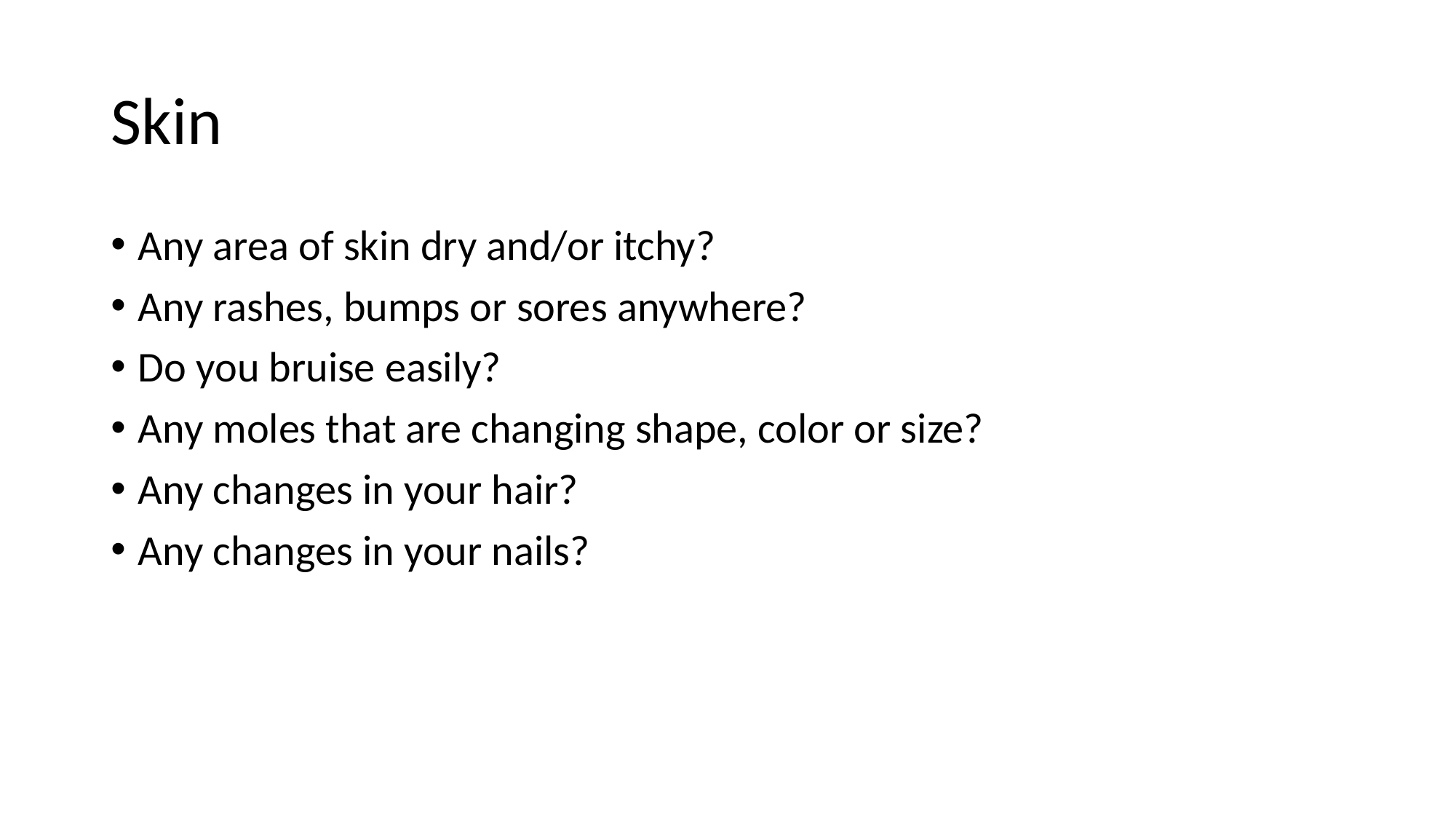

# Skin
Any area of skin dry and/or itchy?
Any rashes, bumps or sores anywhere?
Do you bruise easily?
Any moles that are changing shape, color or size?
Any changes in your hair?
Any changes in your nails?